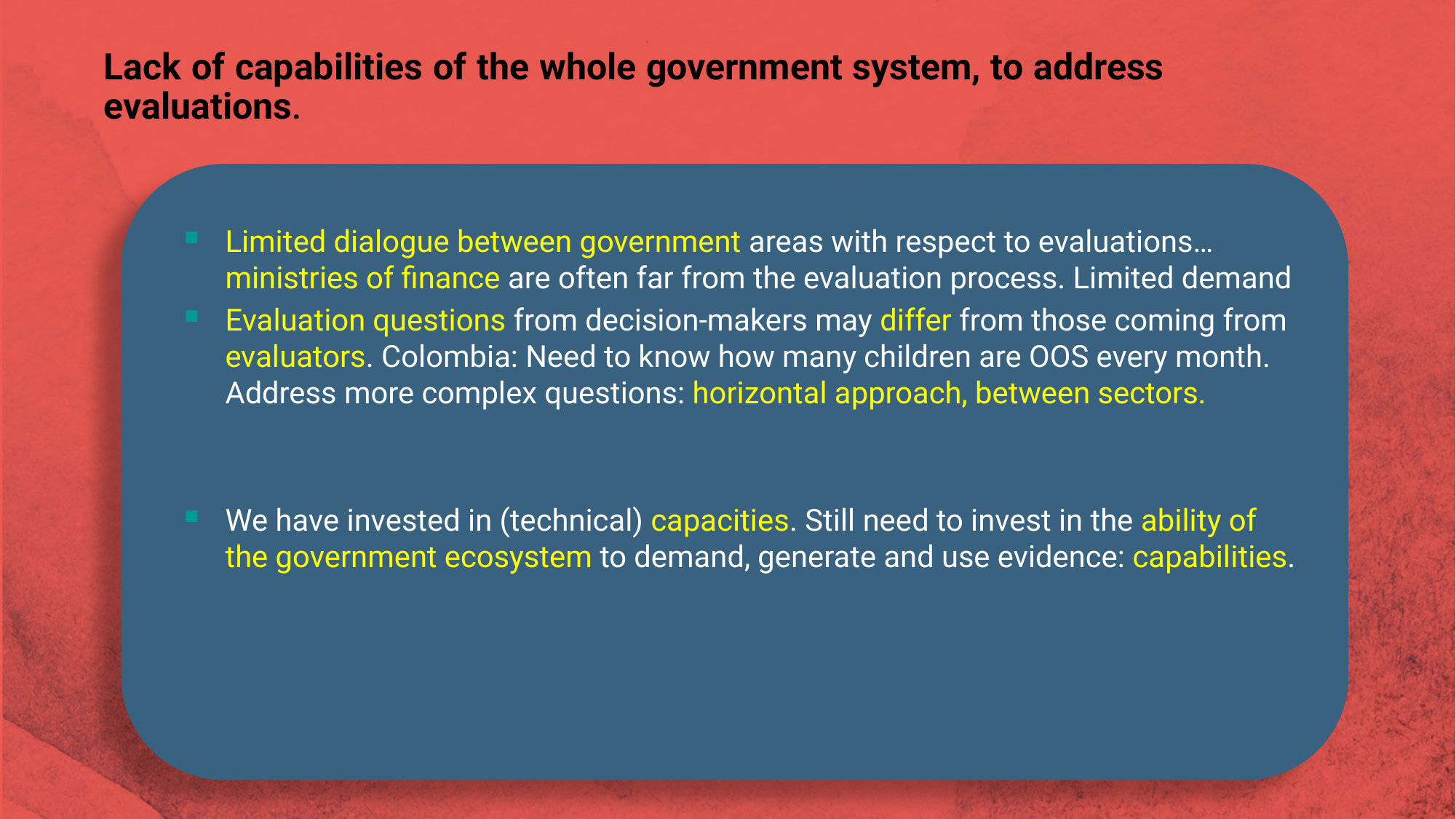

Lack of capabilities of the whole government system, to address evaluations.

Limited dialogue between government areas with respect to evaluations…ministries of finance are often far from the evaluation process. Limited demand
Evaluation questions from decision-makers may differ from those coming from evaluators. Colombia: Need to know how many children are OOS every month. Address more complex questions: horizontal approach, between sectors.

We have invested in (technical) capacities. Still need to invest in the ability of the government ecosystem to demand, generate and use evidence: capabilities.